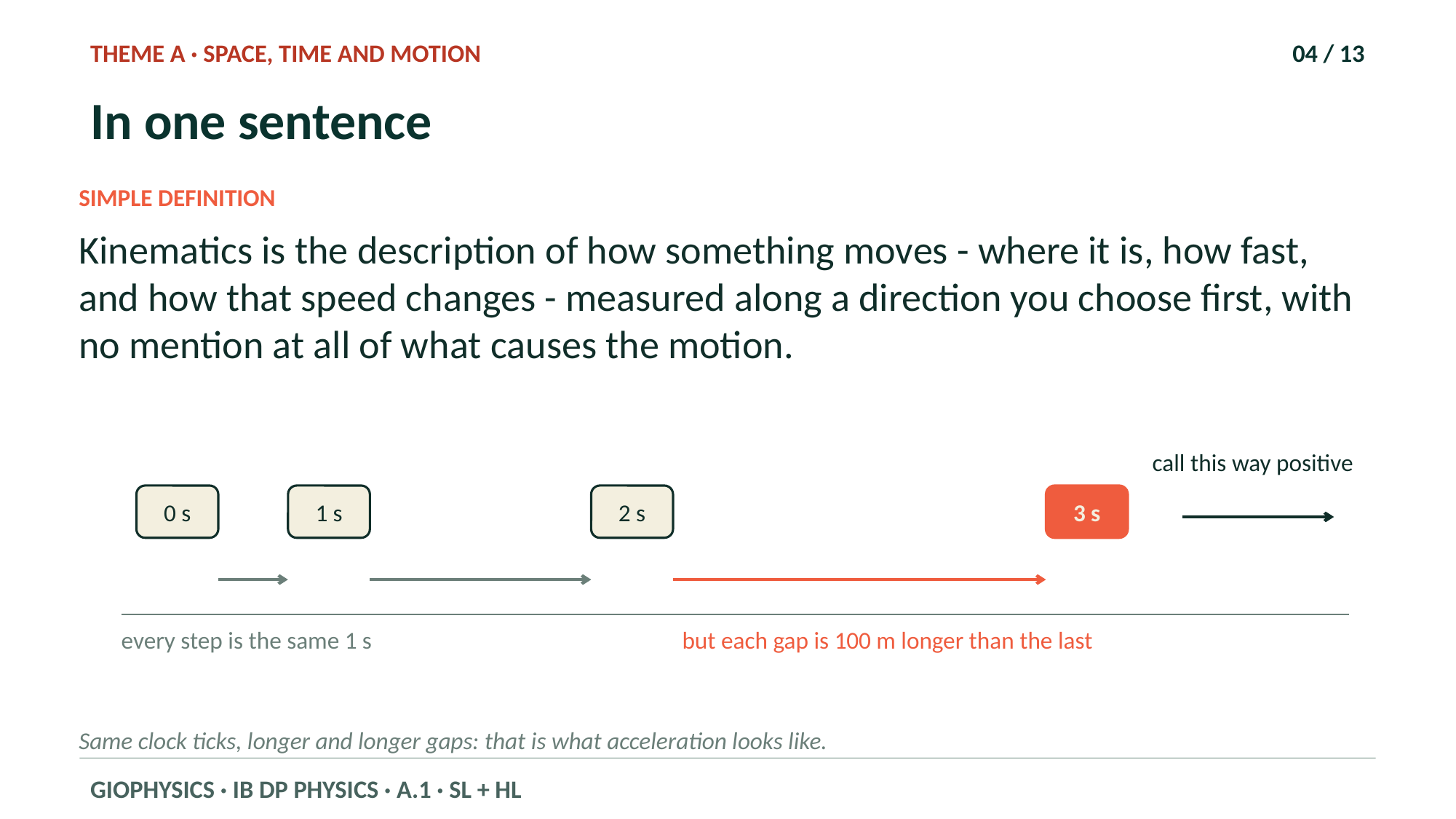

THEME A · SPACE, TIME AND MOTION
04 / 13
In one sentence
SIMPLE DEFINITION
Kinematics is the description of how something moves - where it is, how fast, and how that speed changes - measured along a direction you choose first, with no mention at all of what causes the motion.
call this way positive
0 s
1 s
2 s
3 s
every step is the same 1 s
but each gap is 100 m longer than the last
Same clock ticks, longer and longer gaps: that is what acceleration looks like.

GIOPHYSICS · IB DP PHYSICS · A.1 · SL + HL